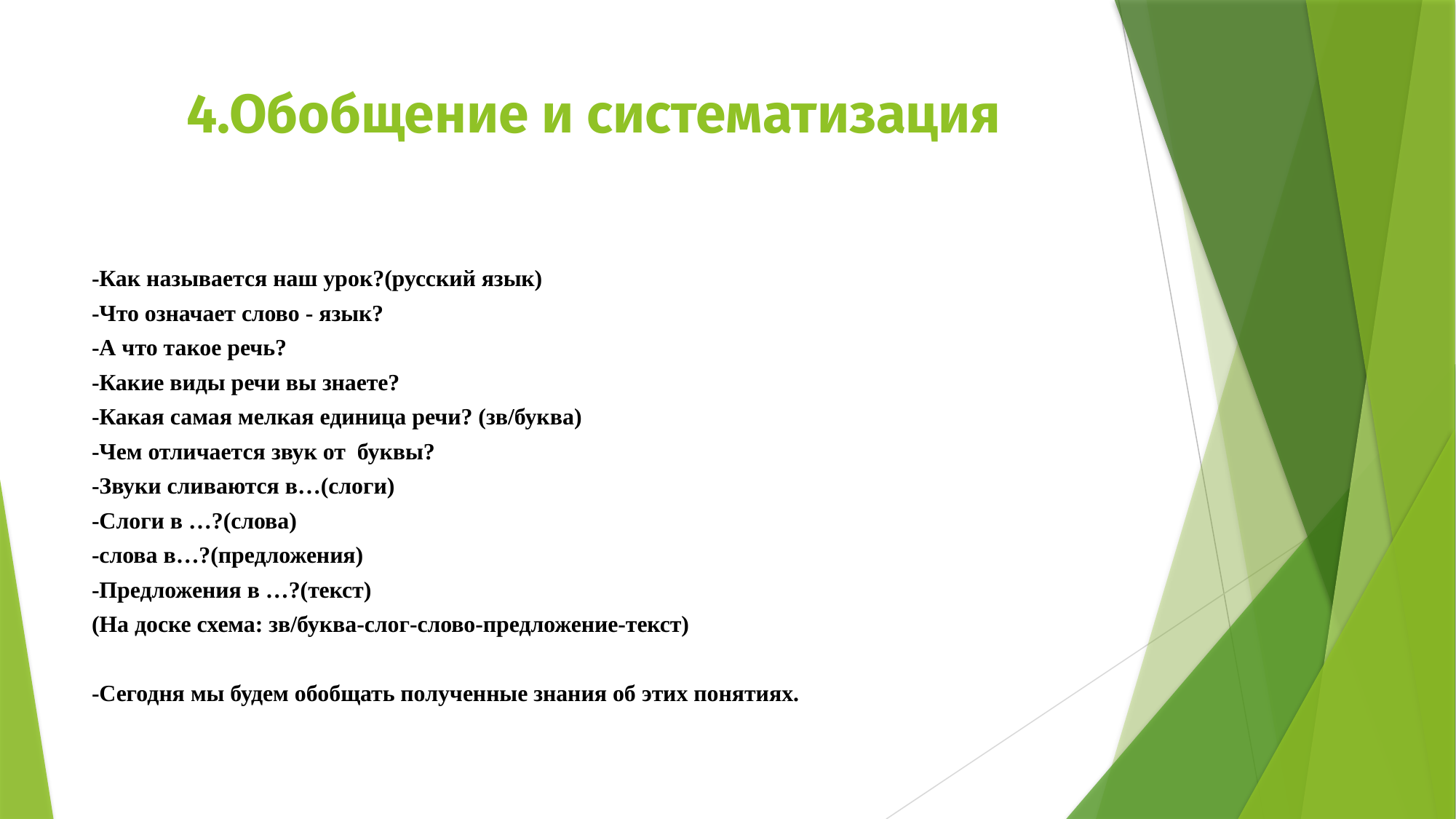

# 4.Обобщение и систематизация
-Как называется наш урок?(русский язык)
-Что означает слово - язык?
-А что такое речь?
-Какие виды речи вы знаете?
-Какая самая мелкая единица речи? (зв/буква)
-Чем отличается звук от  буквы?
-Звуки сливаются в…(слоги)
-Слоги в …?(слова)
-слова в…?(предложения)
-Предложения в …?(текст)
(На доске схема: зв/буква-слог-слово-предложение-текст)

-Сегодня мы будем обобщать полученные знания об этих понятиях.